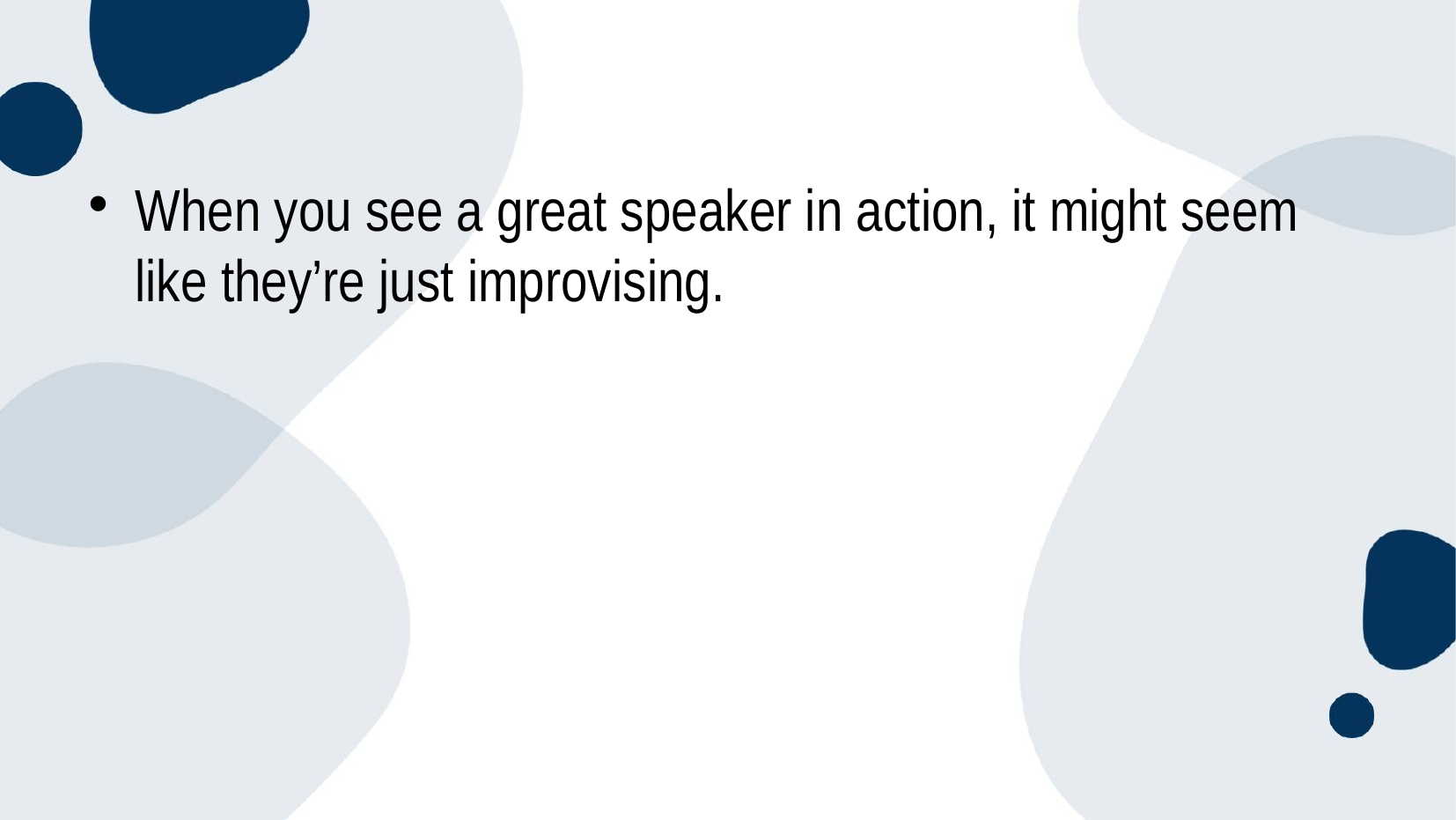

#
When you see a great speaker in action, it might seem like they’re just improvising.